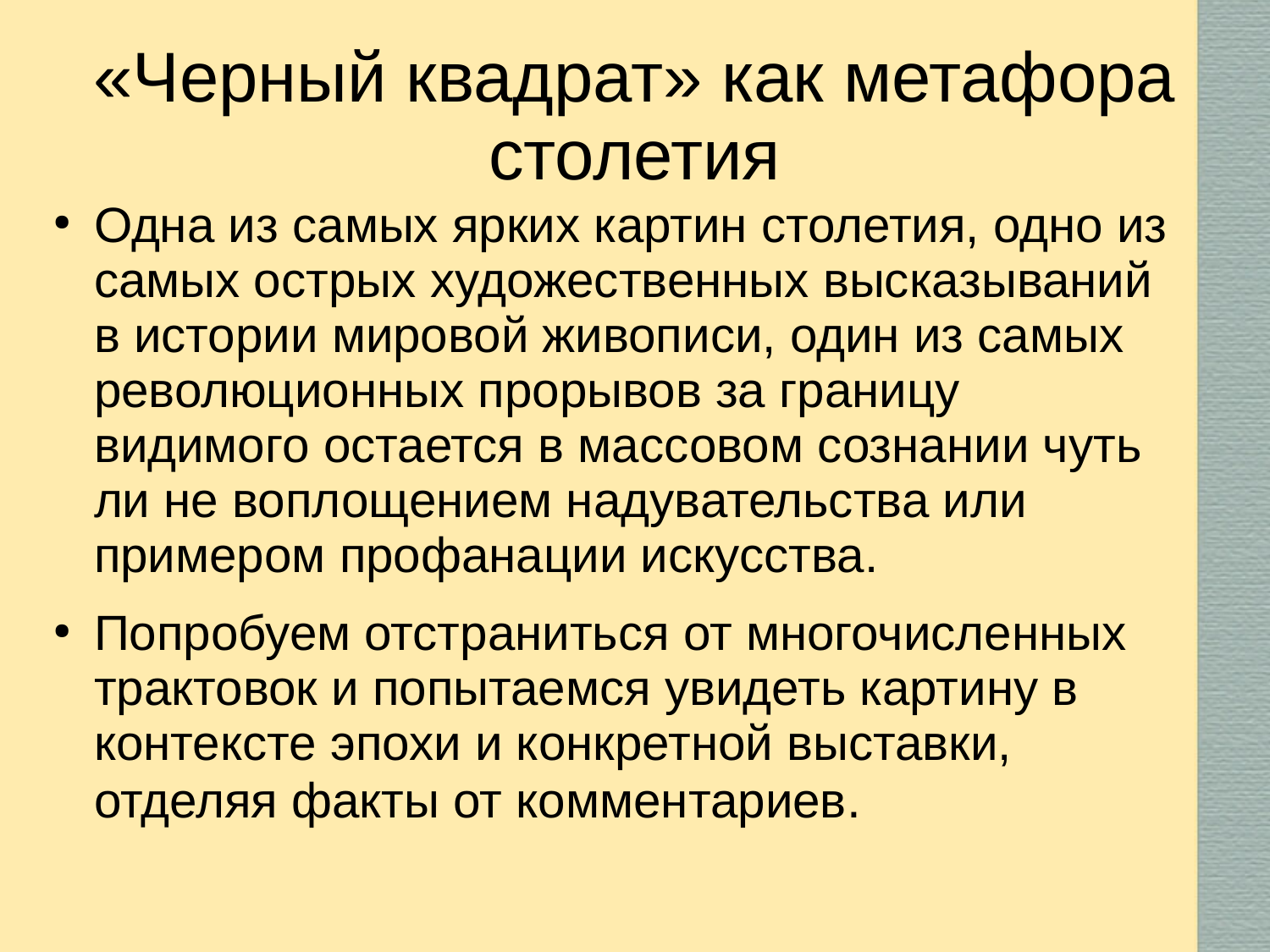

# «Черный квадрат» как метафора столетия
Одна из самых ярких картин столетия, одно из самых острых художественных высказываний в истории мировой живописи, один из самых революционных прорывов за границу видимого остается в массовом сознании чуть ли не воплощением надувательства или примером профанации искусства.
Попробуем отстраниться от многочисленных трактовок и попытаемся увидеть картину в контексте эпохи и конкретной выставки, отделяя факты от комментариев.